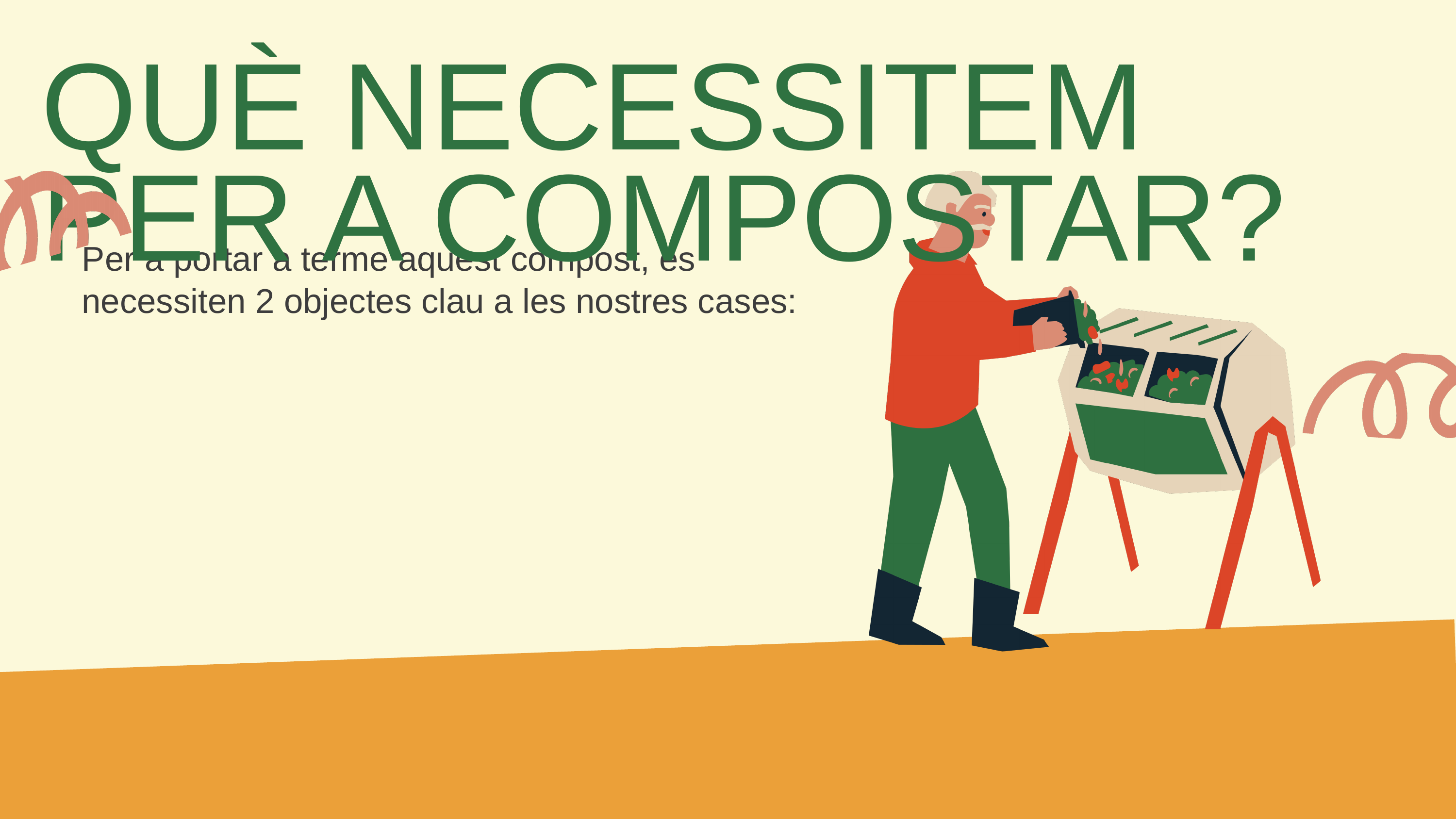

QUÈ NECESSITEM PER A COMPOSTAR?

Per a portar a terme aquest compost, es necessiten 2 objectes clau a les nostres cases: